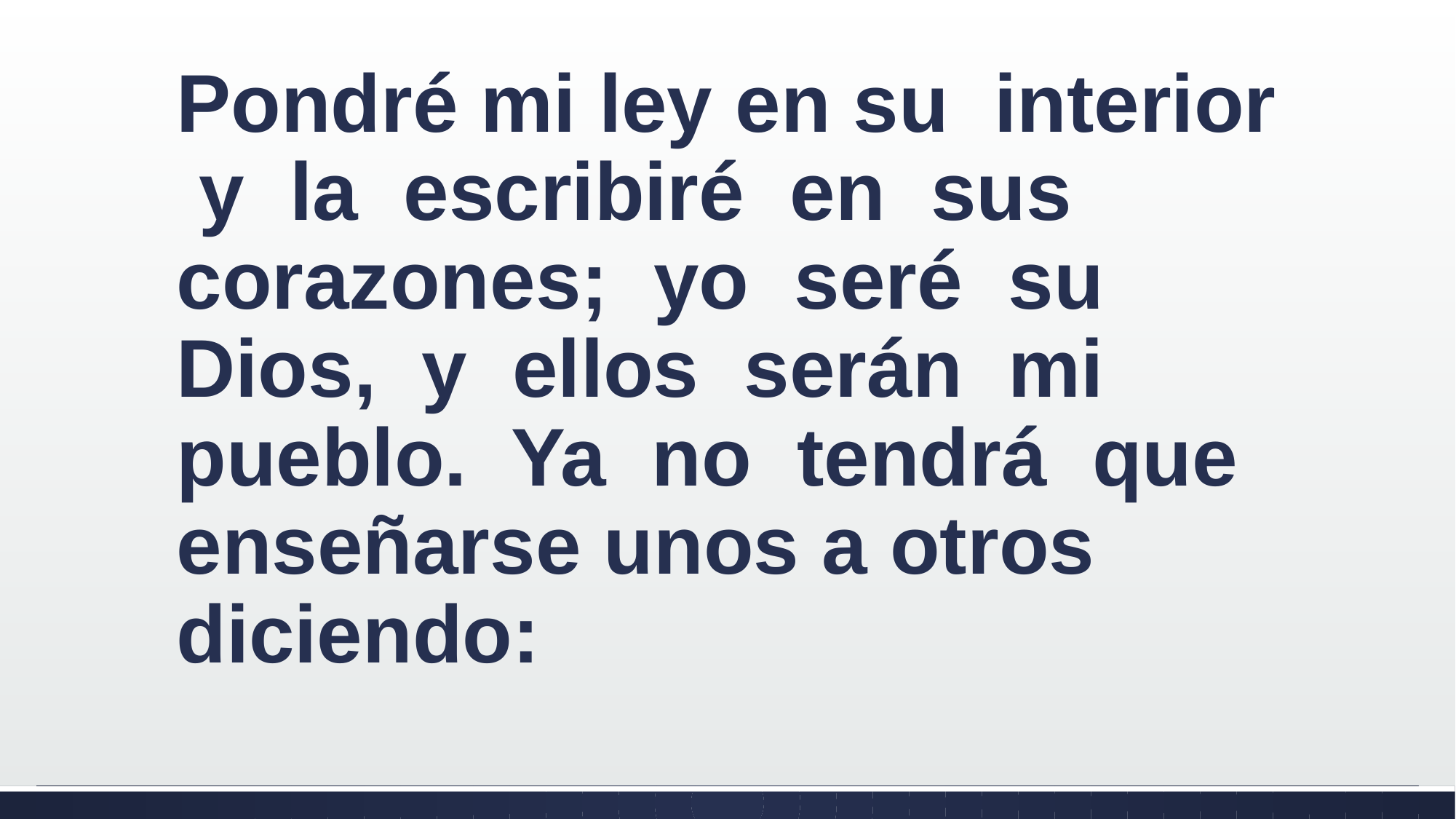

#
Pondré mi ley en su  interior  y  la  escribiré  en  sus  corazones;  yo  seré  su  Dios,  y  ellos  serán  mi  pueblo.  Ya  no  tendrá  que enseñarse unos a otros diciendo: